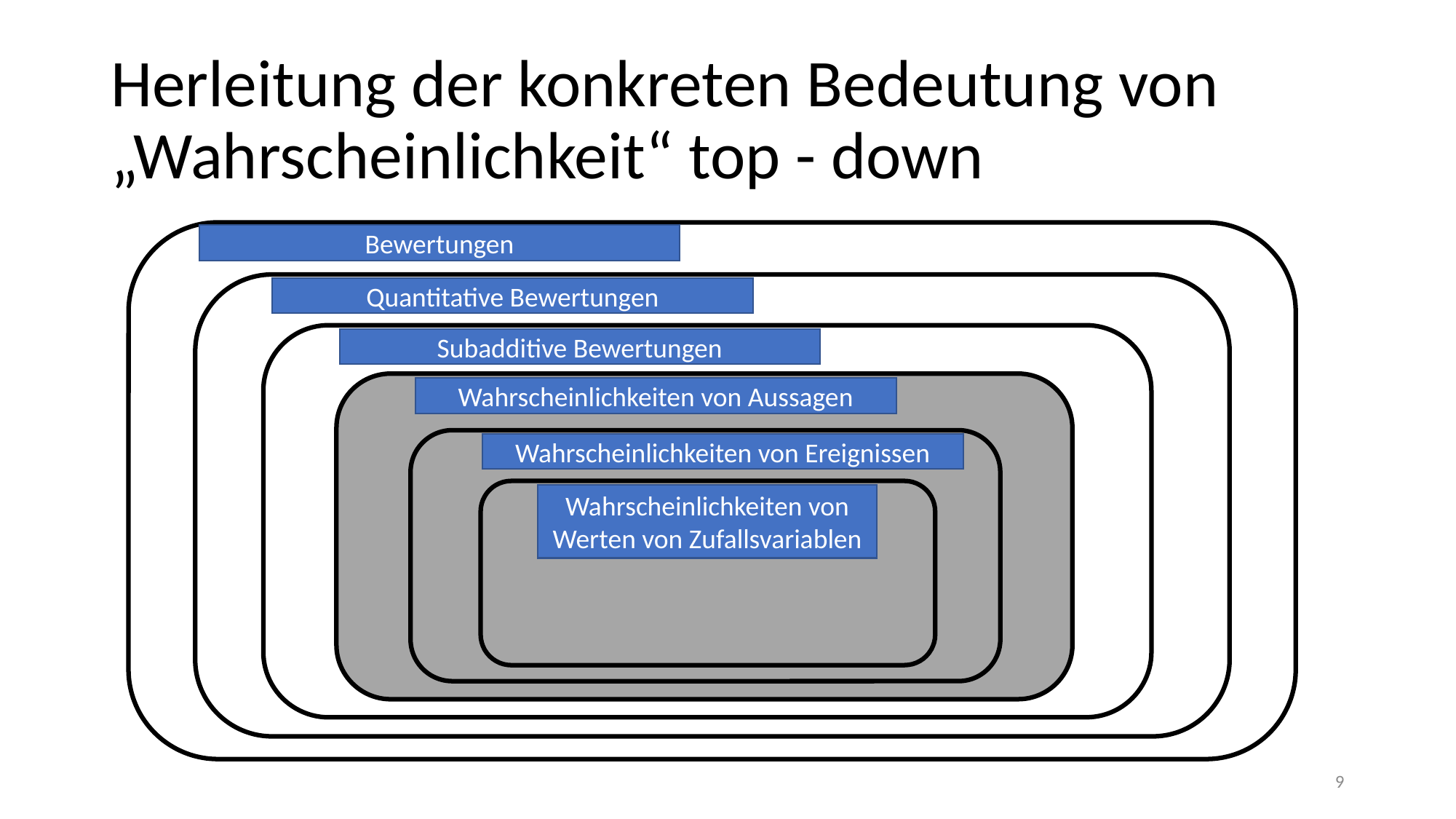

Herleitung der konkreten Bedeutung von „Wahrscheinlichkeit“ top - down

Bewertungen

Quantitative Bewertungen

Subadditive Bewertungen

Wahrscheinlichkeiten von Aussagen

Wahrscheinlichkeiten von Ereignissen

Wahrscheinlichkeiten von Werten von Zufallsvariablen
9